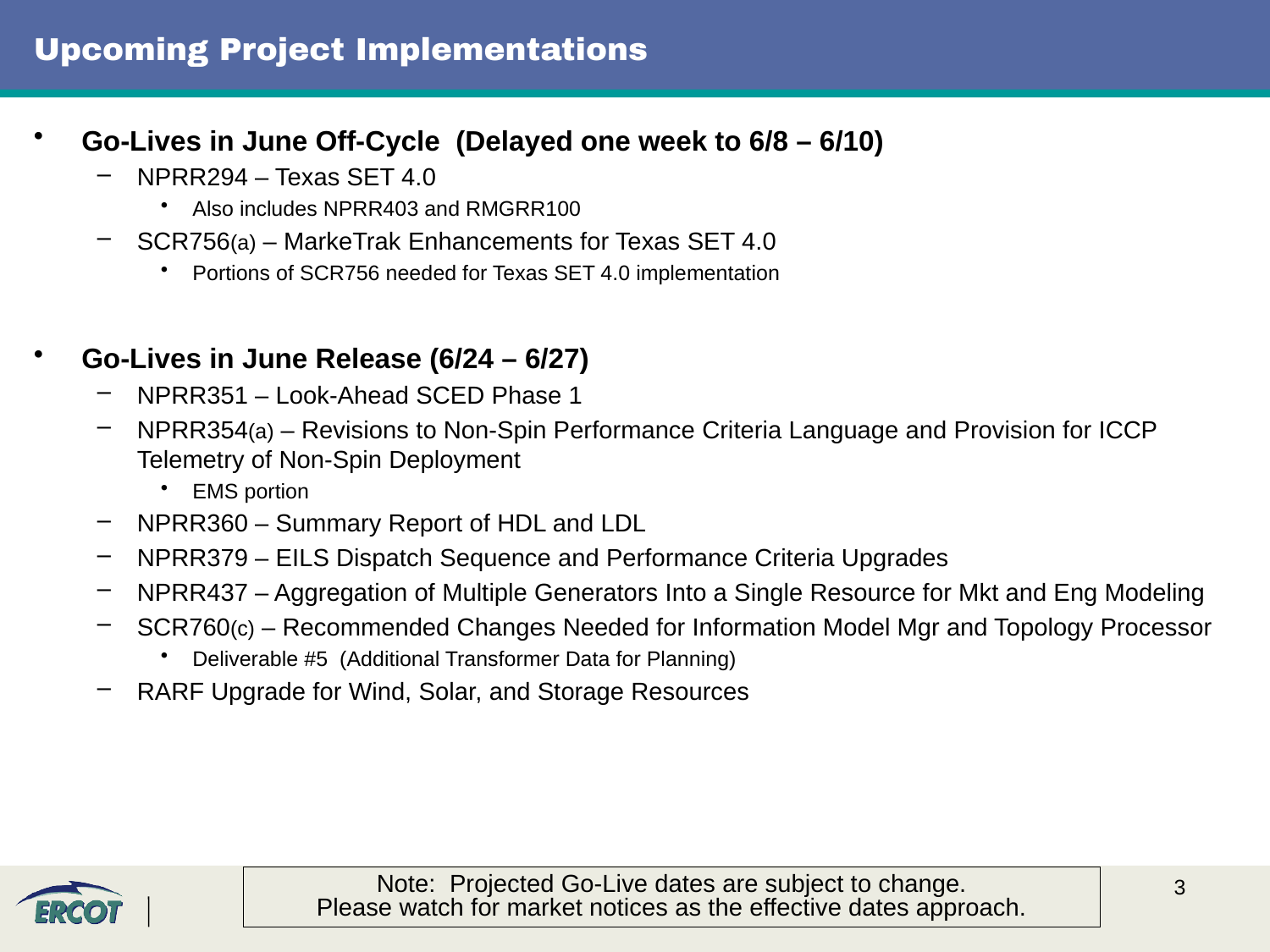

# Upcoming Project Implementations
Go-Lives in June Off-Cycle  (Delayed one week to 6/8 – 6/10)
NPRR294 – Texas SET 4.0
Also includes NPRR403 and RMGRR100
SCR756(a) – MarkeTrak Enhancements for Texas SET 4.0
Portions of SCR756 needed for Texas SET 4.0 implementation

Go-Lives in June Release (6/24 – 6/27)
NPRR351 – Look-Ahead SCED Phase 1
NPRR354(a) – Revisions to Non-Spin Performance Criteria Language and Provision for ICCP Telemetry of Non-Spin Deployment
EMS portion
NPRR360 – Summary Report of HDL and LDL
NPRR379 – EILS Dispatch Sequence and Performance Criteria Upgrades
NPRR437 – Aggregation of Multiple Generators Into a Single Resource for Mkt and Eng Modeling
SCR760(c) – Recommended Changes Needed for Information Model Mgr and Topology Processor
Deliverable #5  (Additional Transformer Data for Planning)
RARF Upgrade for Wind, Solar, and Storage Resources

Note:  Projected Go-Live dates are subject to change.
Please watch for market notices as the effective dates approach.